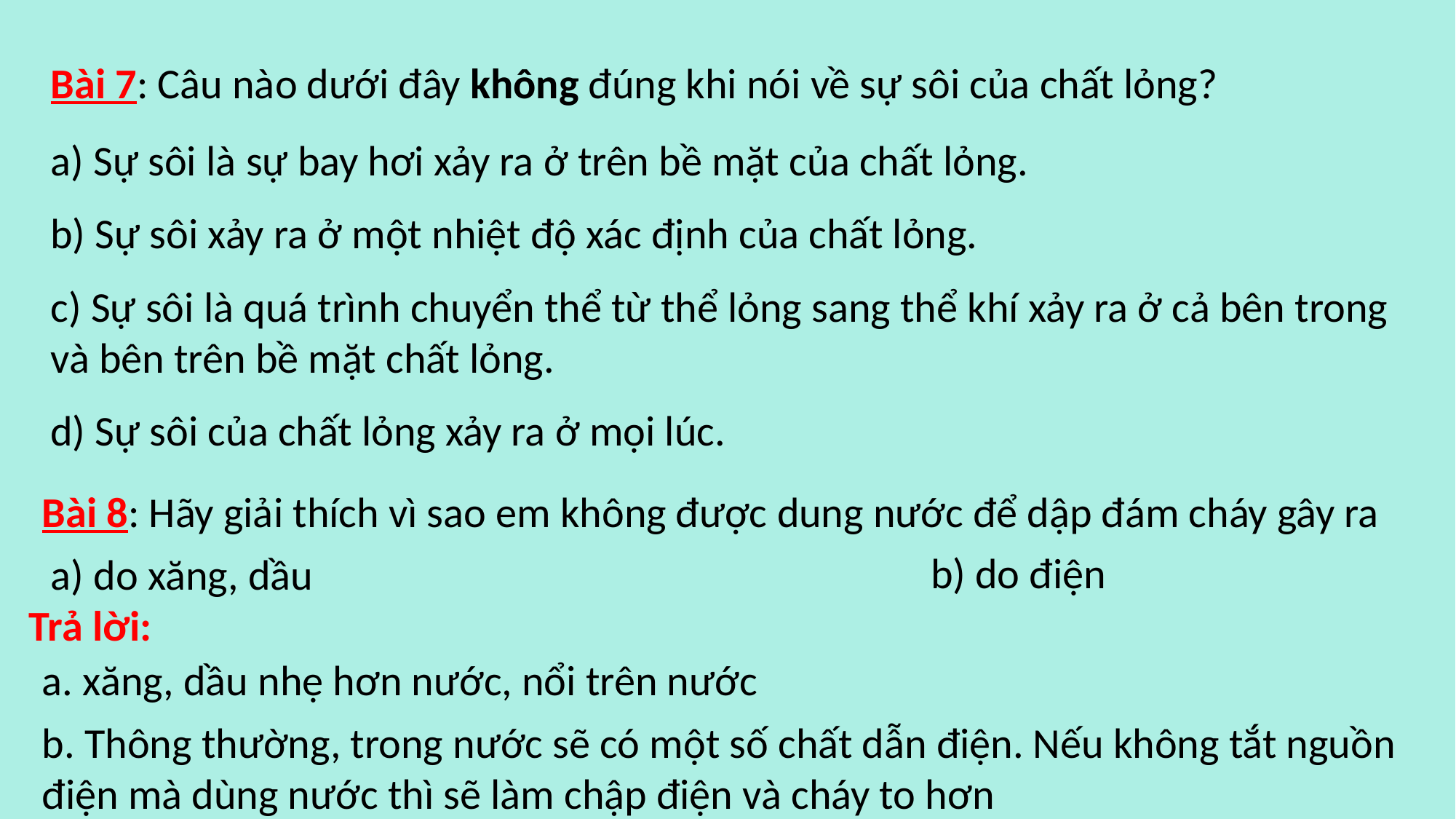

Bài 7: Câu nào dưới đây không đúng khi nói về sự sôi của chất lỏng?
a) Sự sôi là sự bay hơi xảy ra ở trên bề mặt của chất lỏng.
b) Sự sôi xảy ra ở một nhiệt độ xác định của chất lỏng.
c) Sự sôi là quá trình chuyển thể từ thể lỏng sang thể khí xảy ra ở cả bên trong và bên trên bề mặt chất lỏng.
d) Sự sôi của chất lỏng xảy ra ở mọi lúc.
Bài 8: Hãy giải thích vì sao em không được dung nước để dập đám cháy gây ra
b) do điện
a) do xăng, dầu
Trả lời:
a. xăng, dầu nhẹ hơn nước, nổi trên nước
b. Thông thường, trong nước sẽ có một số chất dẫn điện. Nếu không tắt nguồn điện mà dùng nước thì sẽ làm chập điện và cháy to hơn